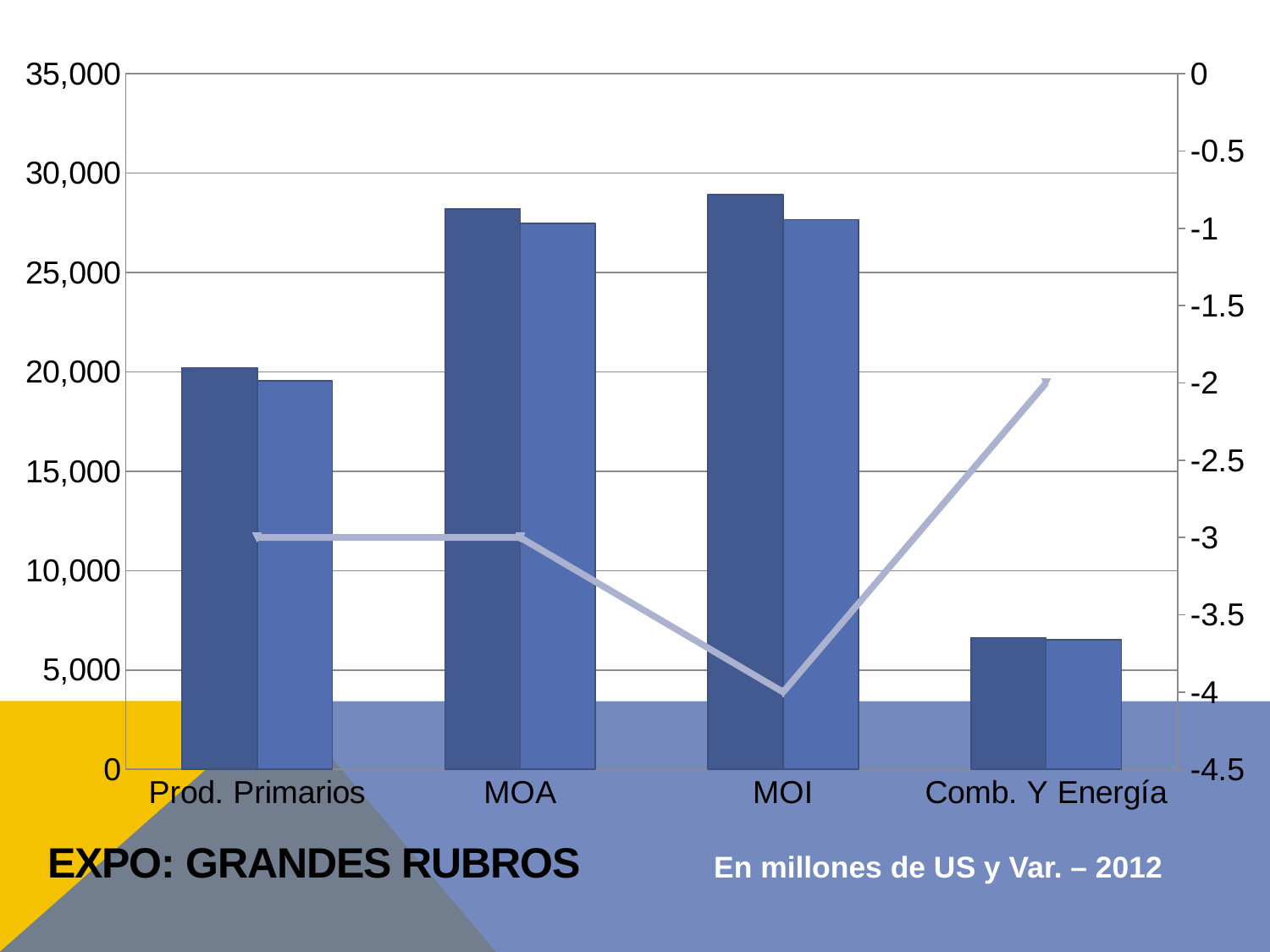

### Chart

| Category | 2011 | 2012 | Var. % |
|---|---|---|---|
| Prod. Primarios | 20214.0 | 19542.0 | -3.0 |
| MOA | 28192.0 | 27474.0 | -3.0 |
| MOI | 28915.0 | 27660.0 | -4.0 |
| Comb. Y Energía | 6629.0 | 6528.0 | -2.0 |
# Expo: Grandes Rubros
En millones de US y Var. – 2012